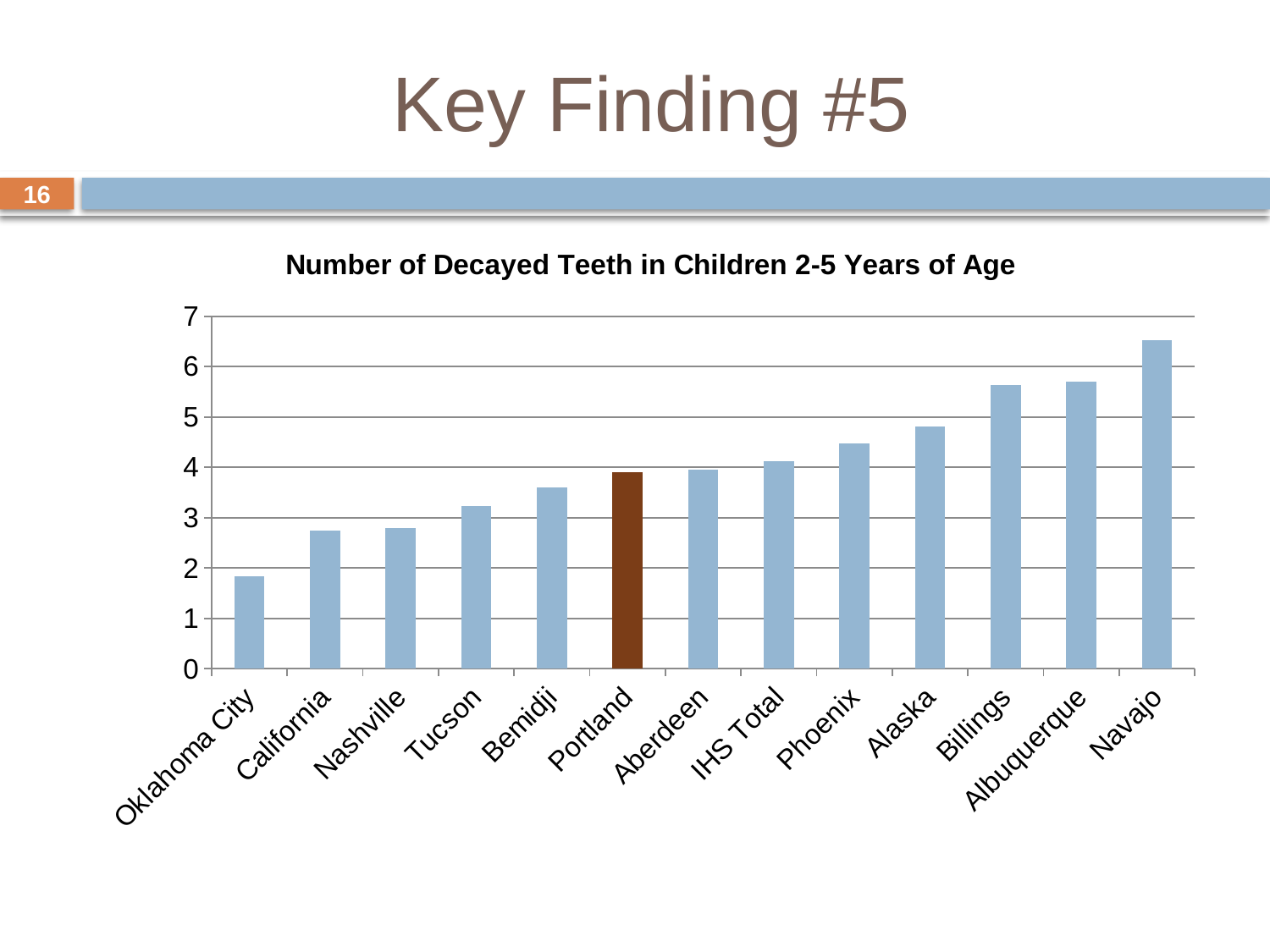

# Key Finding #5
16

### Chart: Number of Decayed Teeth in Children 2-5 Years of Age

| Category | dmft |
|---|---|
| Oklahoma City | 1.84 |
| California | 2.75 |
| Nashville | 2.79 |
| Tucson | 3.23 |
| Bemidji | 3.6 |
| Portland | 3.91 |
| Aberdeen | 3.96 |
| IHS Total | 4.13 |
| Phoenix | 4.48 |
| Alaska | 4.81 |
| Billings | 5.64 |
| Albuquerque | 5.71 |
| Navajo | 6.52 |